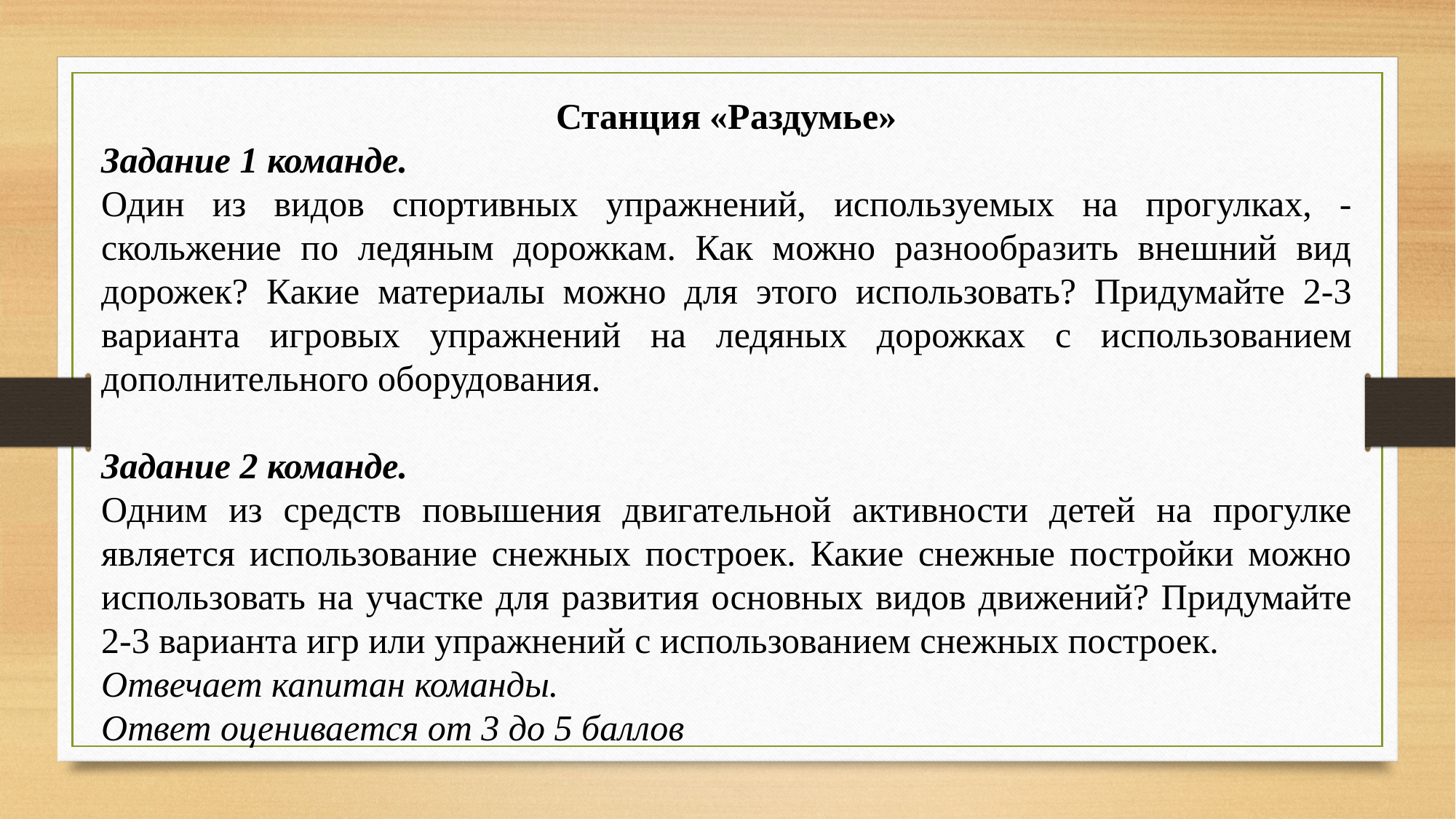

Станция «Раздумье»
Задание 1 команде.
Один из видов спортивных упражнений, используемых на прогулках, - скольжение по ледяным дорожкам. Как можно разнообразить внешний вид дорожек? Какие материалы можно для этого использовать? Придумайте 2-3 варианта игровых упражнений на ледяных дорожках с использованием дополнительного оборудования.

Задание 2 команде.
Одним из средств повышения двигательной активности детей на прогулке является использование снежных построек. Какие снежные постройки можно использовать на участке для развития основных видов движений? Придумайте 2-3 варианта игр или упражнений с использованием снежных построек.
Отвечает капитан команды.
Ответ оценивается от 3 до 5 баллов